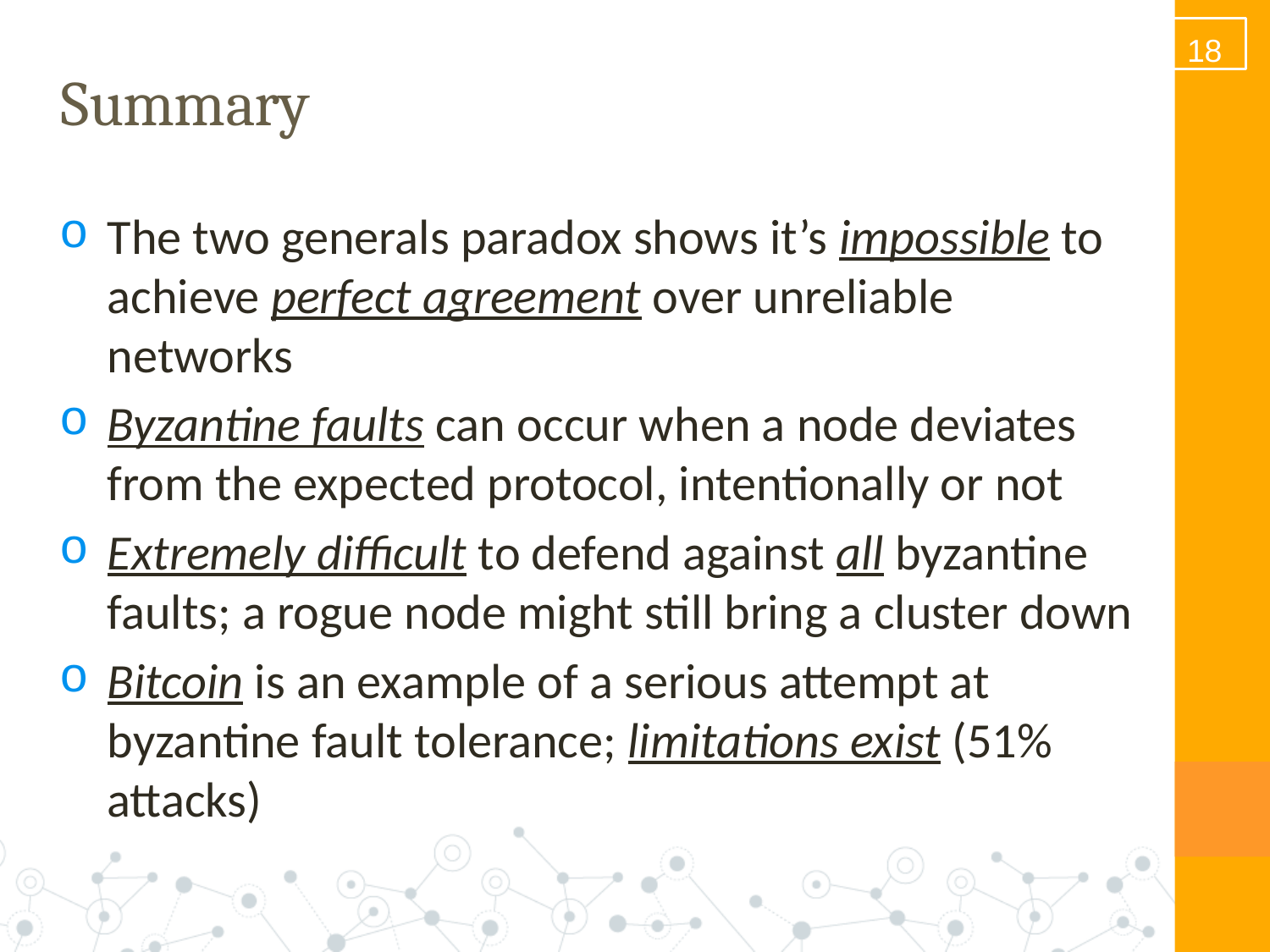

18
# Summary
The two generals paradox shows it’s impossible to achieve perfect agreement over unreliable networks
Byzantine faults can occur when a node deviates from the expected protocol, intentionally or not
Extremely difficult to defend against all byzantine faults; a rogue node might still bring a cluster down
Bitcoin is an example of a serious attempt at byzantine fault tolerance; limitations exist (51% attacks)